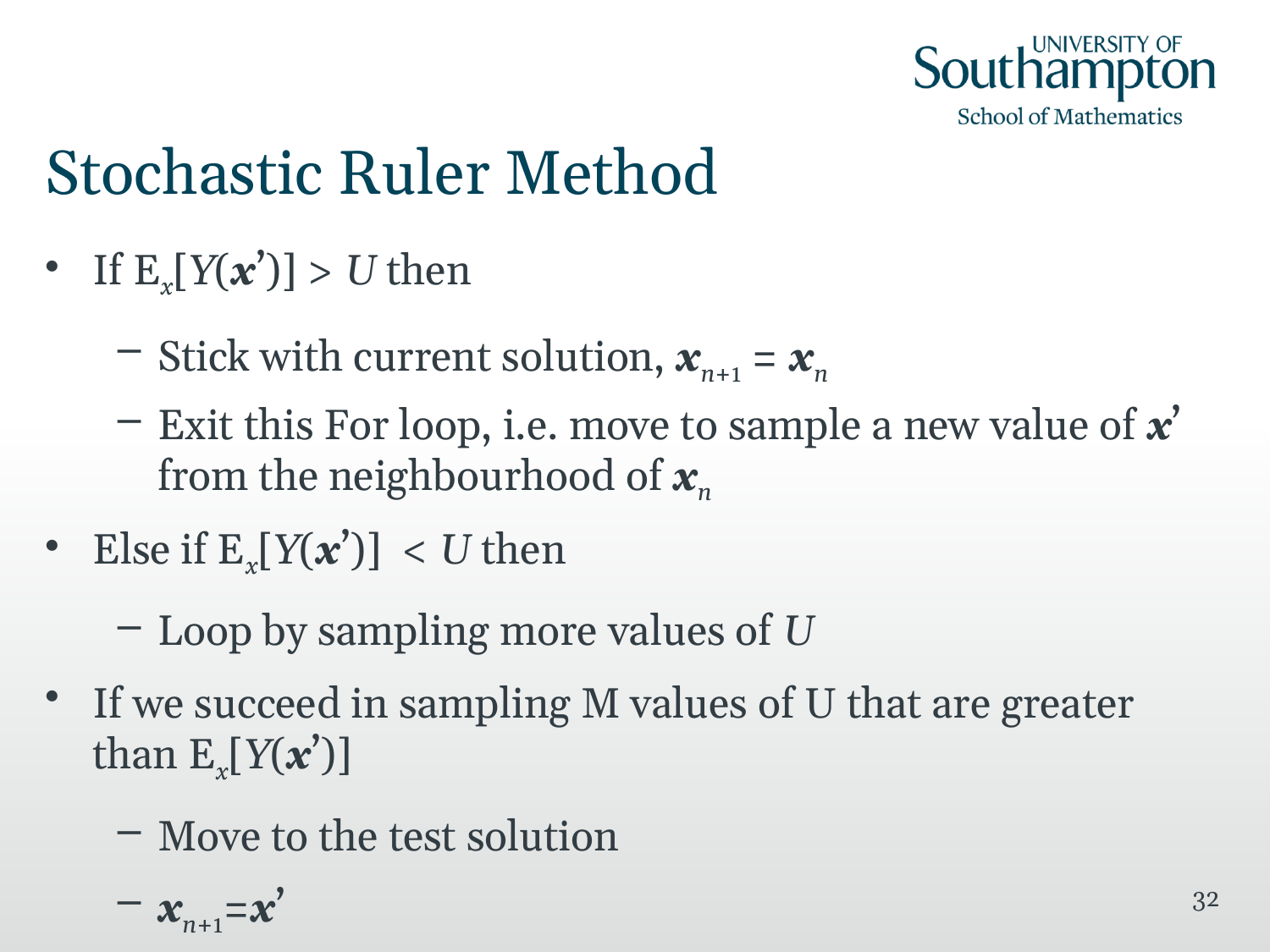

# Stochastic Ruler Method
If Ex[Y(x’)] > U then
Stick with current solution, xn+1 = xn
Exit this For loop, i.e. move to sample a new value of x’ from the neighbourhood of xn
Else if Ex[Y(x’)]  < U then
Loop by sampling more values of U
If we succeed in sampling M values of U that are greater than Ex[Y(x’)]
Move to the test solution
xn+1=x’
32